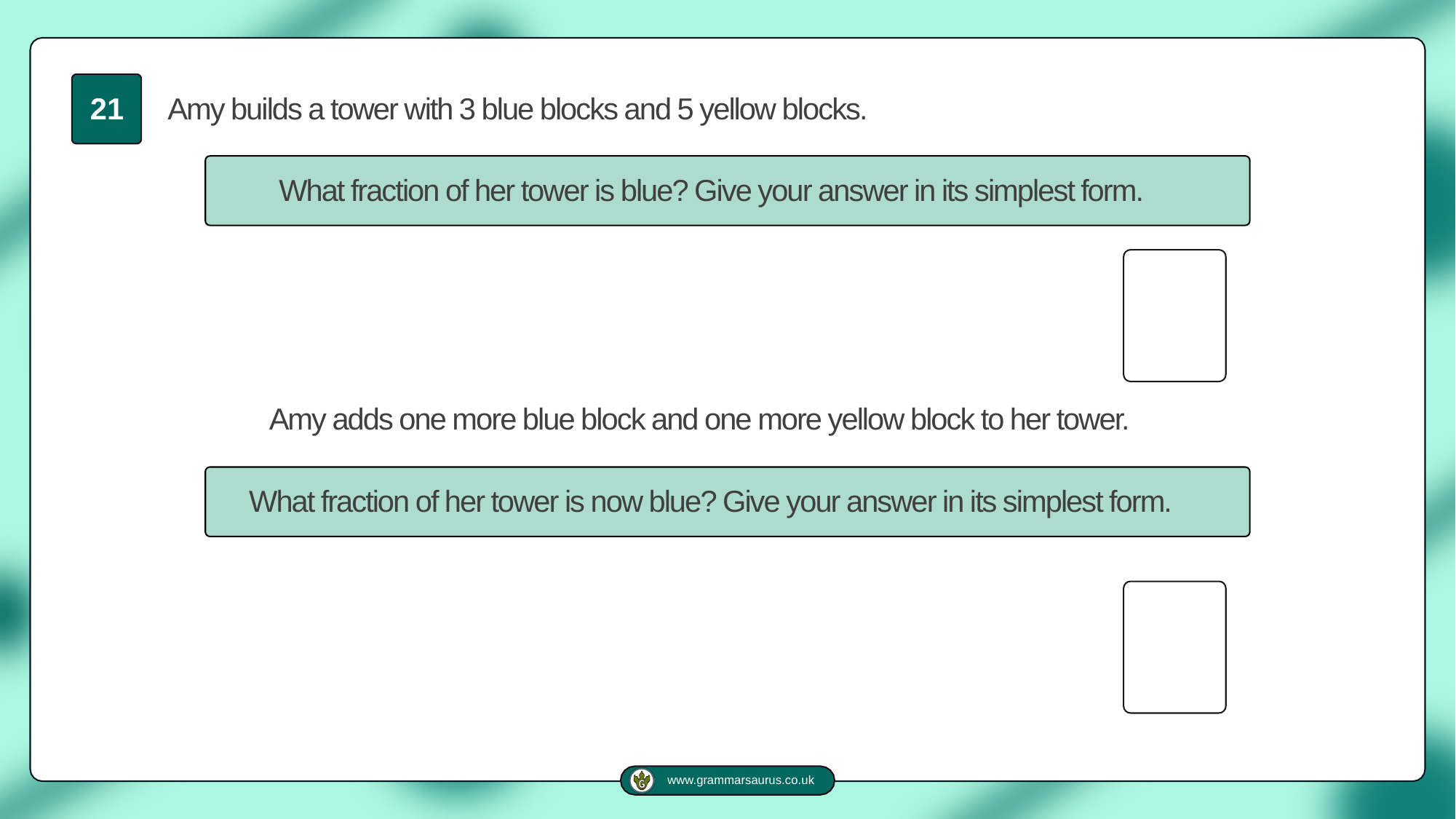

21	Amy builds a tower with 3 blue blocks and 5 yellow blocks.

What fraction of her tower is blue? Give your answer in its simplest form.

Amy adds one more blue block and one more yellow block to her tower.

What fraction of her tower is now blue? Give your answer in its simplest form.
www.grammarsaurus.co.uk